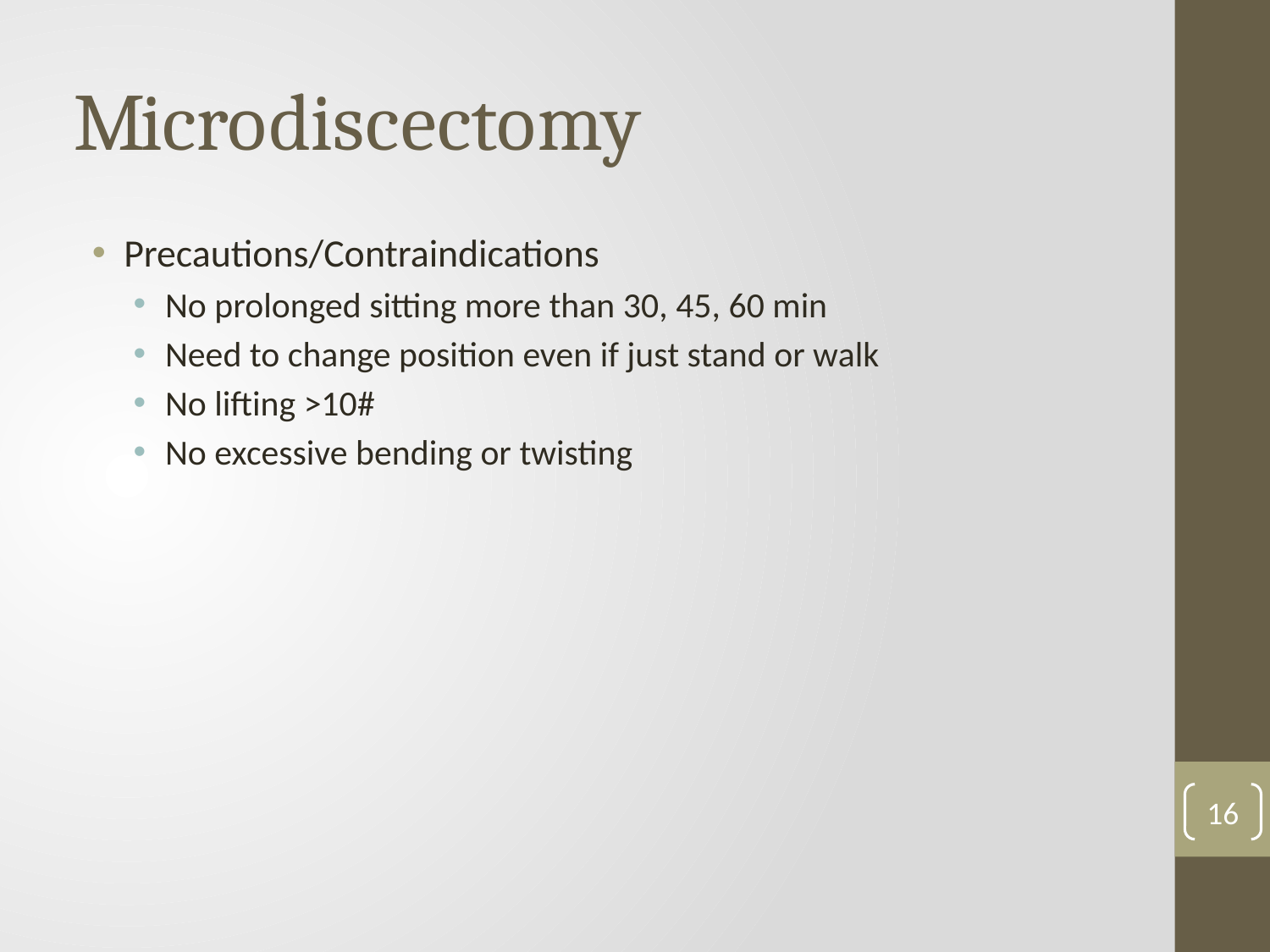

# Microdiscectomy
Precautions/Contraindications
No prolonged sitting more than 30, 45, 60 min
Need to change position even if just stand or walk
No lifting >10#
No excessive bending or twisting

16